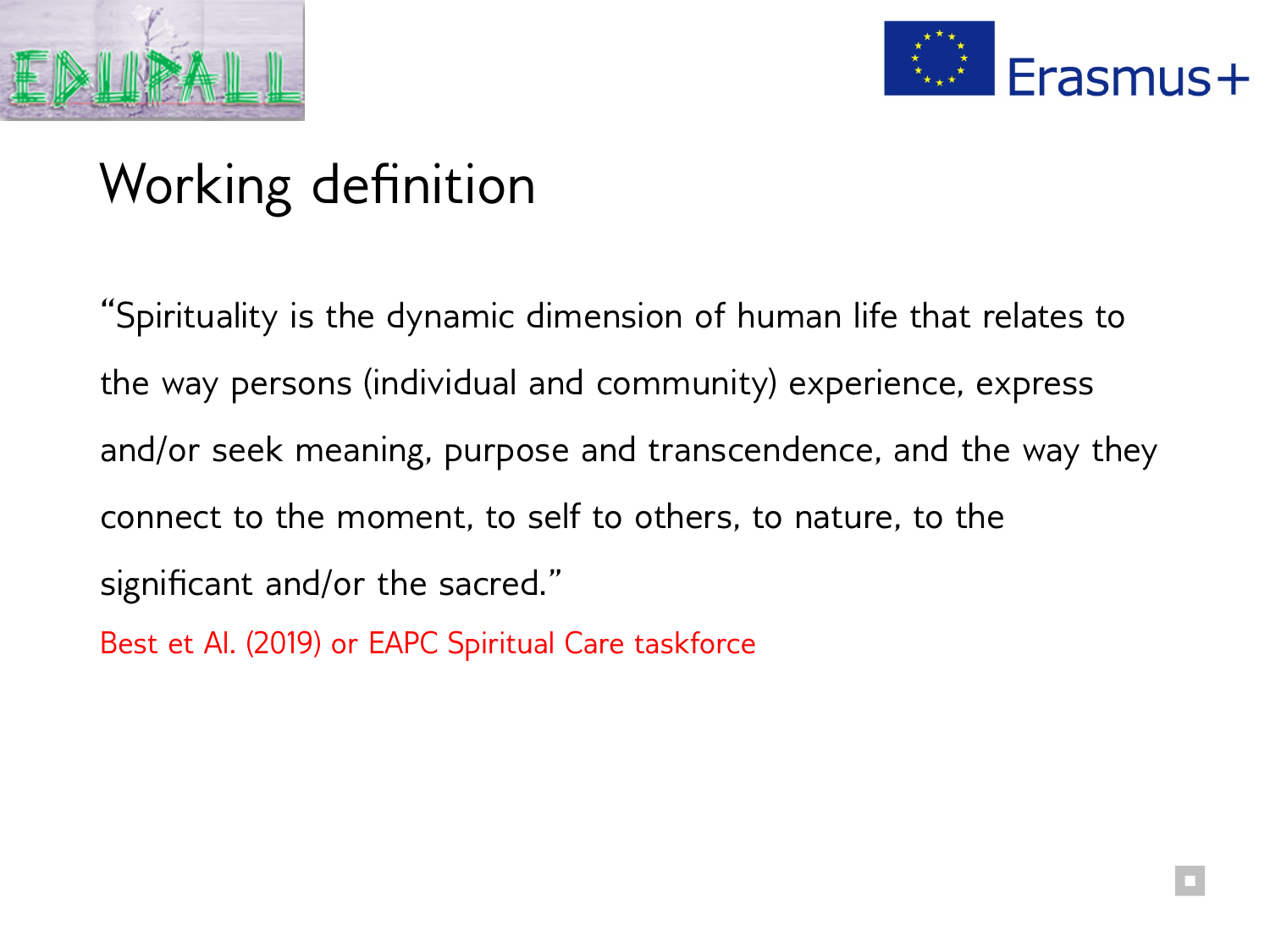

# Working definition
“Spirituality is the dynamic dimension of human life that relates to the way persons (individual and community) experience, express and/or seek meaning, purpose and transcendence, and the way they connect to the moment, to self to others, to nature, to the significant and/or the sacred.”
Best et Al. (2019) or EAPC Spiritual Care taskforce